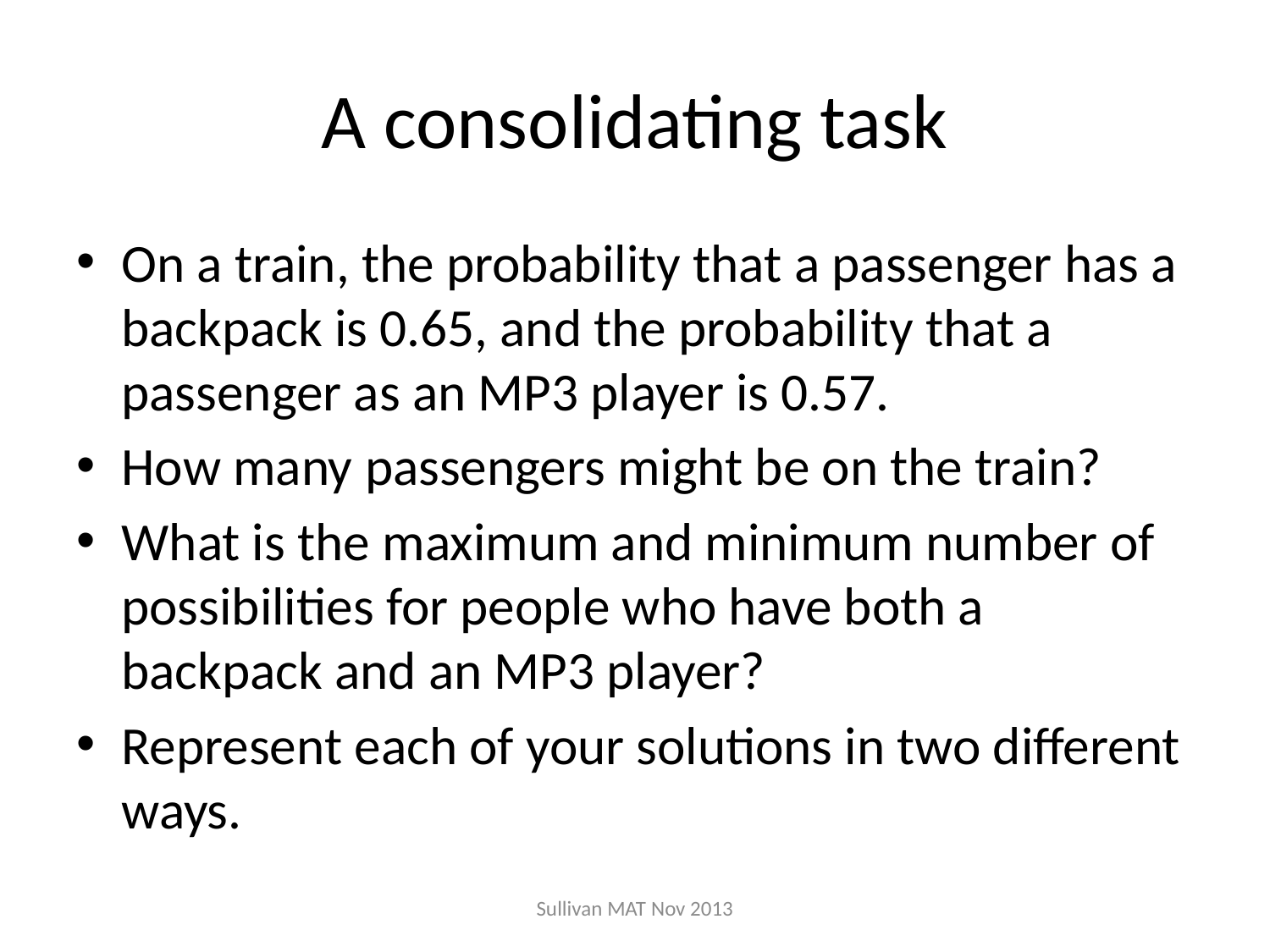

# A consolidating task
On a train, the probability that a passenger has a backpack is 0.65, and the probability that a passenger as an MP3 player is 0.57.
How many passengers might be on the train?
What is the maximum and minimum number of possibilities for people who have both a backpack and an MP3 player?
Represent each of your solutions in two different ways.

Sullivan MAT Nov 2013